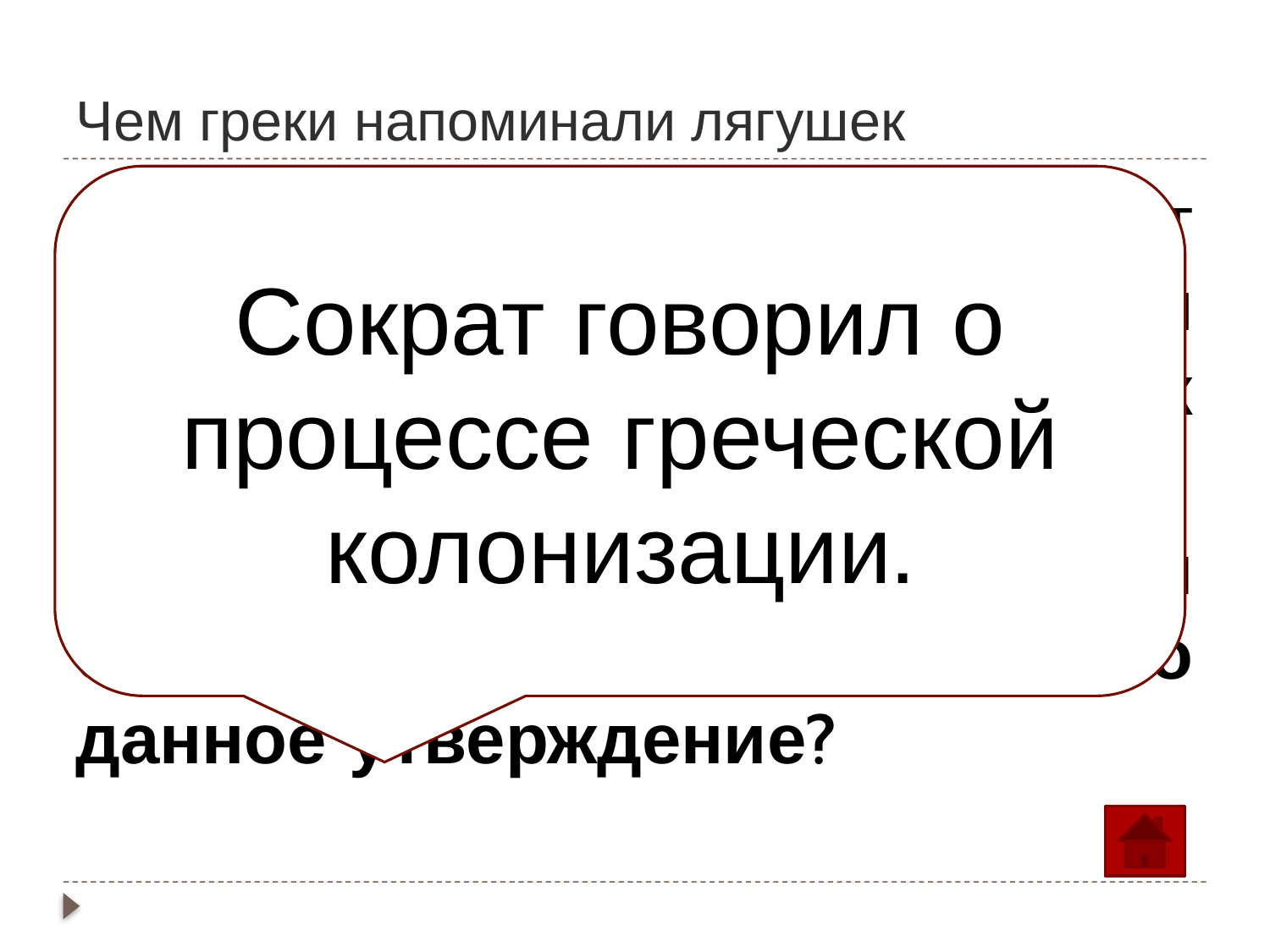

# Чем греки напоминали лягушек
Сократ говорил о процессе греческой колонизации.
Афинский мыслитель Сократ шутливо утверждал, что греки расселились вокруг моря, как лягушки вокруг болота.
Так ли это? В связи с какими событиями была сказано данное утверждение?